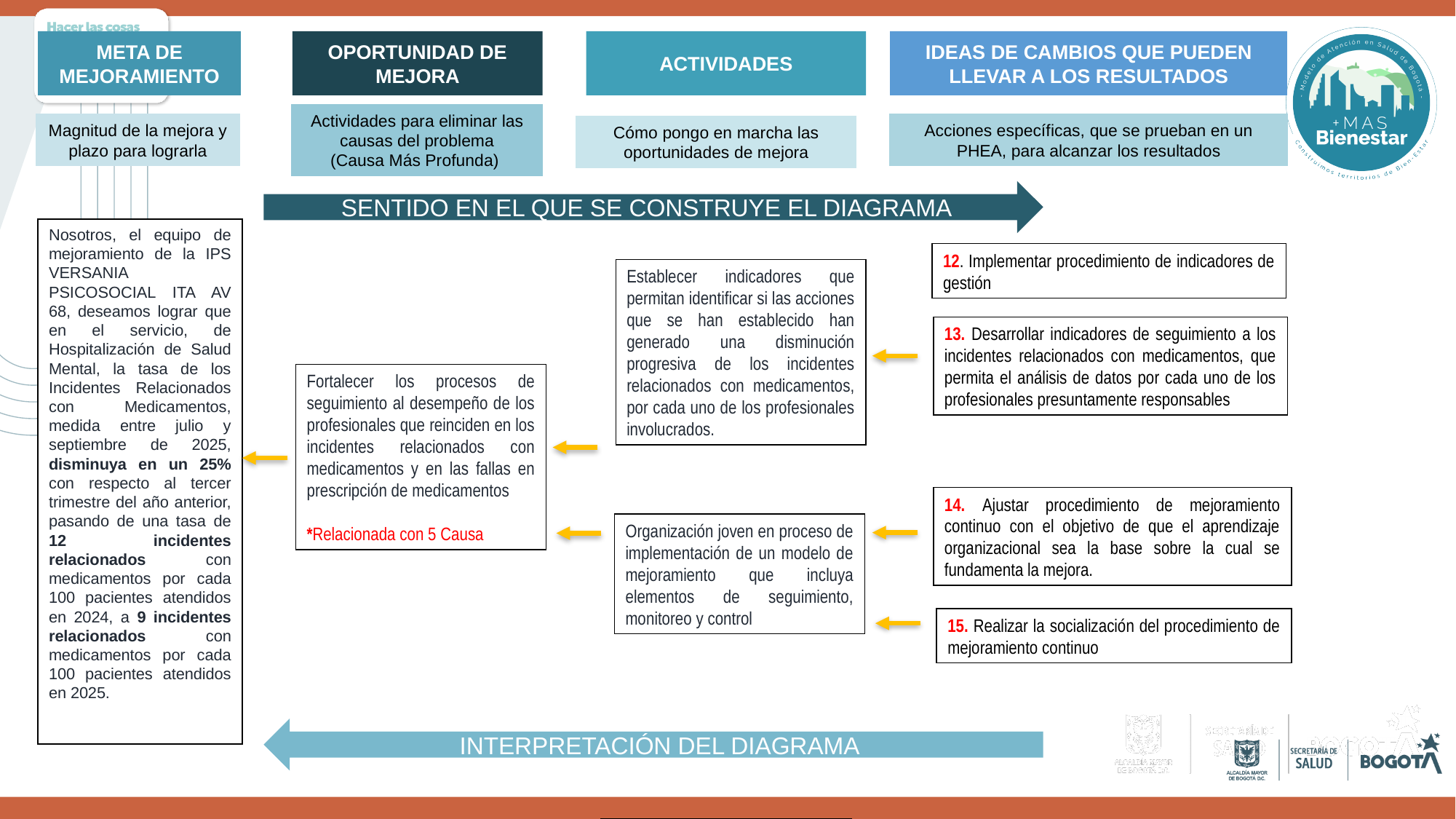

META DE MEJORAMIENTO
OPORTUNIDAD DE MEJORA
ACTIVIDADES
IDEAS DE CAMBIOS QUE PUEDEN LLEVAR A LOS RESULTADOS
Actividades para eliminar las causas del problema
(Causa Más Profunda)
Acciones específicas, que se prueban en un PHEA, para alcanzar los resultados
Magnitud de la mejora y plazo para lograrla
Cómo pongo en marcha las oportunidades de mejora​
SENTIDO EN EL QUE SE CONSTRUYE EL DIAGRAMA
Nosotros, el equipo de mejoramiento de la IPS VERSANIA PSICOSOCIAL ITA AV 68, deseamos lograr que en el servicio, de Hospitalización de Salud Mental, la tasa de los Incidentes Relacionados con Medicamentos, medida entre julio y septiembre de 2025, disminuya en un 25% con respecto al tercer trimestre del año anterior, pasando de una tasa de 12 incidentes relacionados con medicamentos por cada 100 pacientes atendidos en 2024, a 9 incidentes relacionados con medicamentos por cada 100 pacientes atendidos en 2025.

12. Implementar procedimiento de indicadores de gestión
Establecer indicadores que permitan identificar si las acciones que se han establecido han generado una disminución progresiva de los incidentes relacionados con medicamentos, por cada uno de los profesionales involucrados.
13. Desarrollar indicadores de seguimiento a los incidentes relacionados con medicamentos, que permita el análisis de datos por cada uno de los profesionales presuntamente responsables
Fortalecer los procesos de seguimiento al desempeño de los profesionales que reinciden en los incidentes relacionados con medicamentos y en las fallas en prescripción de medicamentos

*Relacionada con 5 Causa
14. Ajustar procedimiento de mejoramiento continuo con el objetivo de que el aprendizaje organizacional sea la base sobre la cual se fundamenta la mejora.
Organización joven en proceso de implementación de un modelo de mejoramiento que incluya elementos de seguimiento, monitoreo y control
15. Realizar la socialización del procedimiento de mejoramiento continuo
INTERPRETACIÓN DEL DIAGRAMA